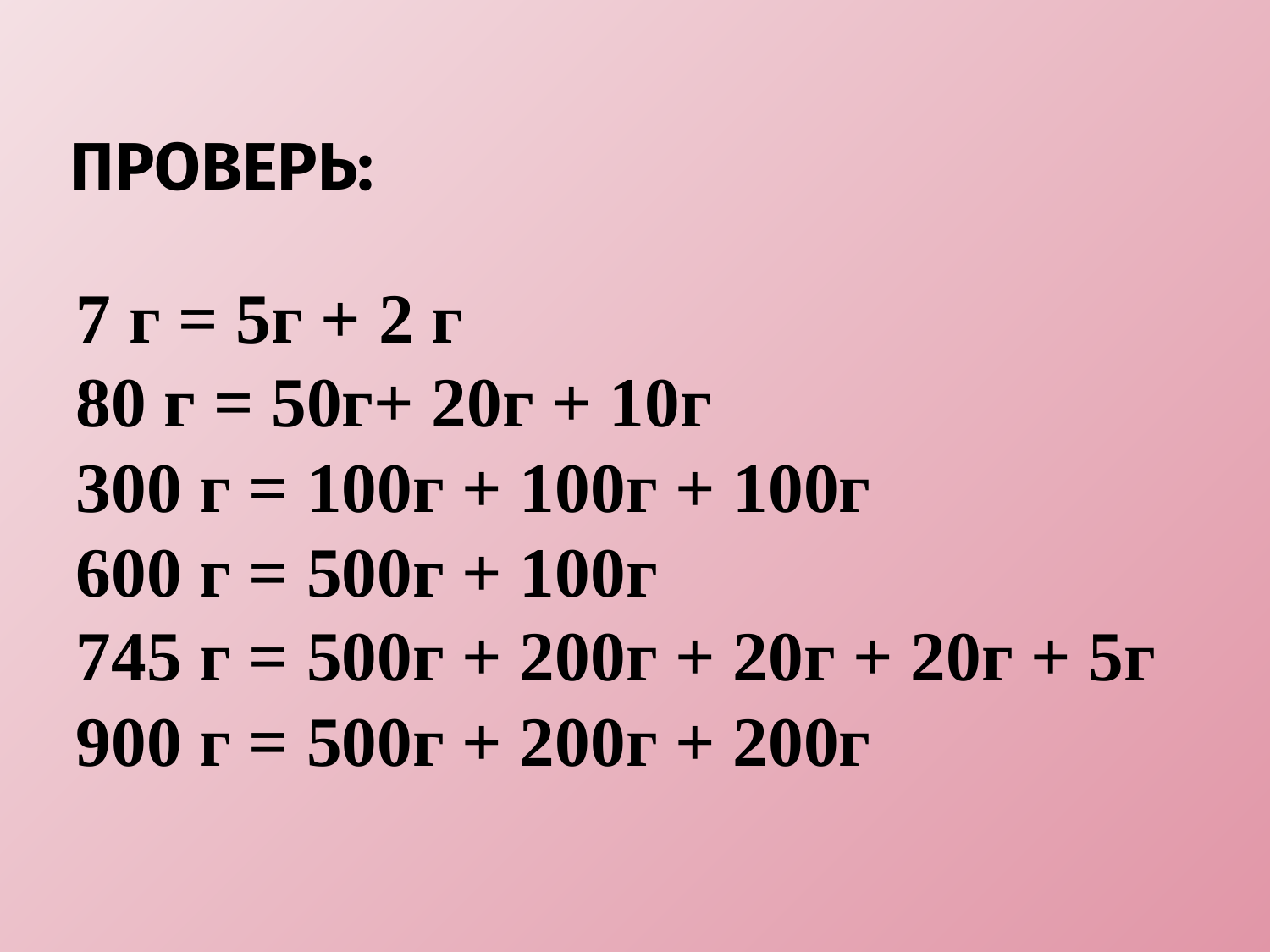

# Проверь:
7 г = 5г + 2 г
80 г = 50г+ 20г + 10г
300 г = 100г + 100г + 100г
600 г = 500г + 100г
745 г = 500г + 200г + 20г + 20г + 5г
900 г = 500г + 200г + 200г